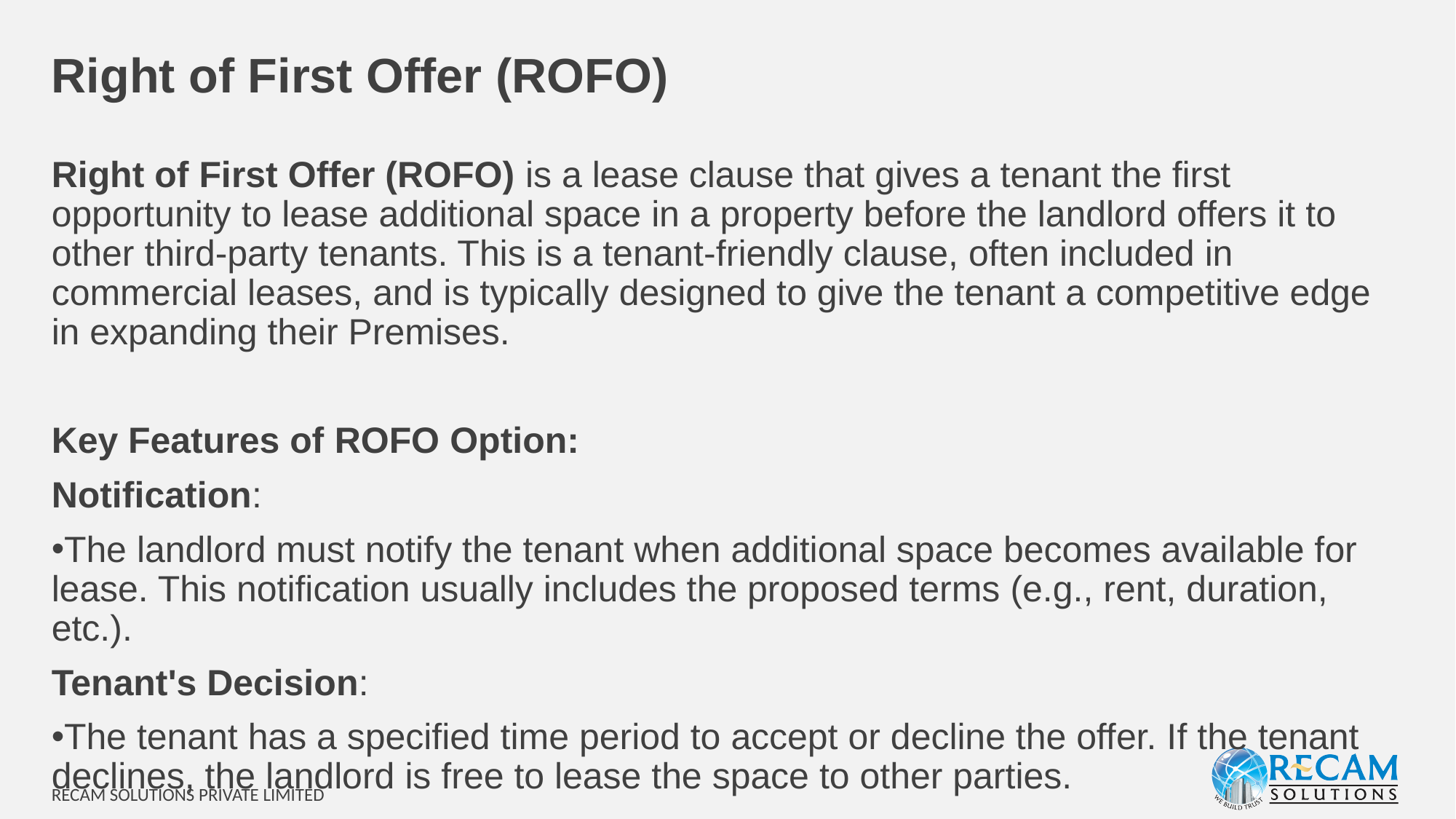

# Right of First Offer (ROFO)

Right of First Offer (ROFO) is a lease clause that gives a tenant the first opportunity to lease additional space in a property before the landlord offers it to other third-party tenants. This is a tenant-friendly clause, often included in commercial leases, and is typically designed to give the tenant a competitive edge in expanding their Premises.

Key Features of ROFO Option:
Notification:
The landlord must notify the tenant when additional space becomes available for lease. This notification usually includes the proposed terms (e.g., rent, duration, etc.).
Tenant's Decision:
The tenant has a specified time period to accept or decline the offer. If the tenant declines, the landlord is free to lease the space to other parties.

RECAM SOLUTIONS PRIVATE LIMITED